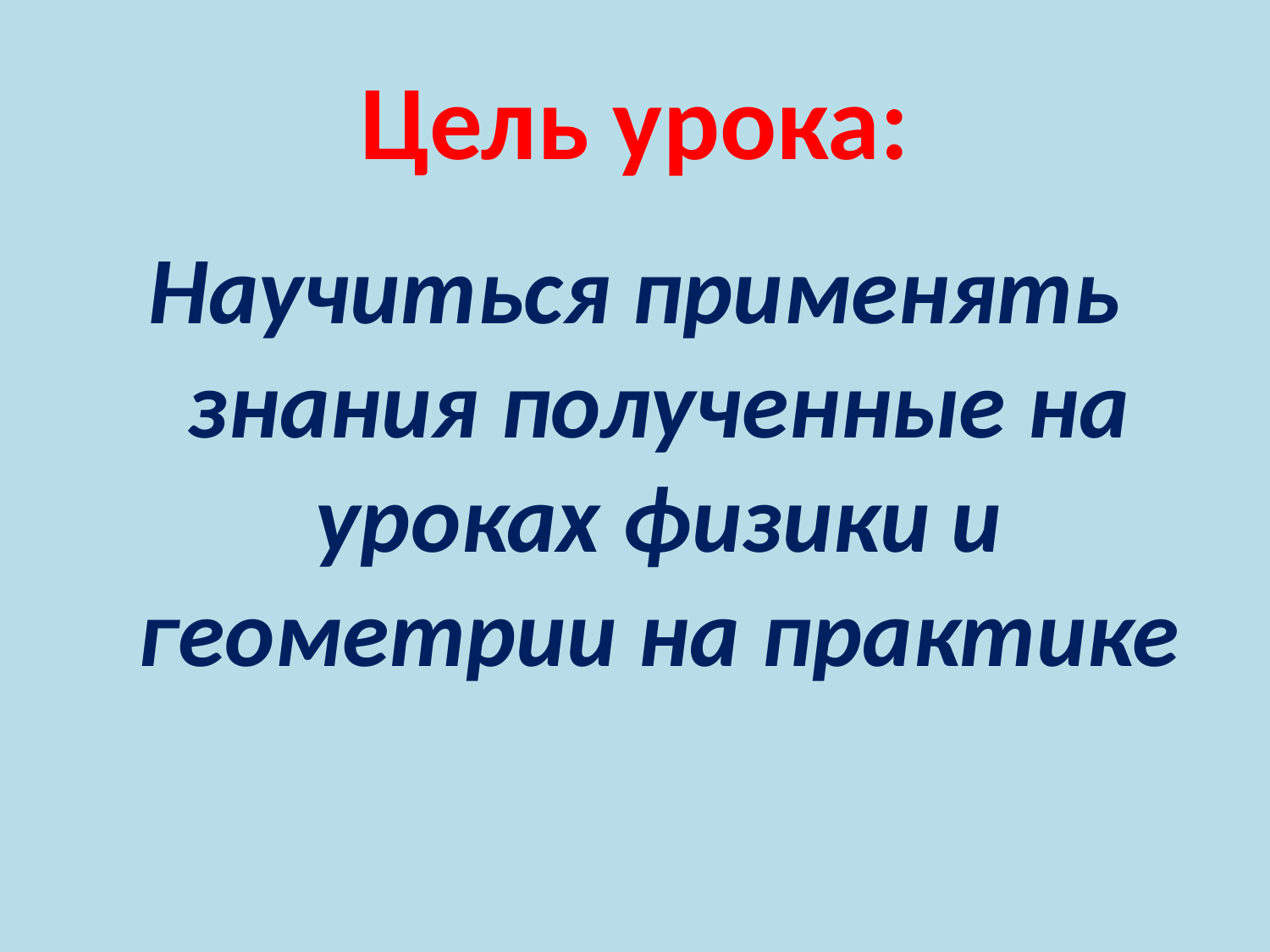

# Цель урока:
Научиться применять знания полученные на уроках физики и геометрии на практике